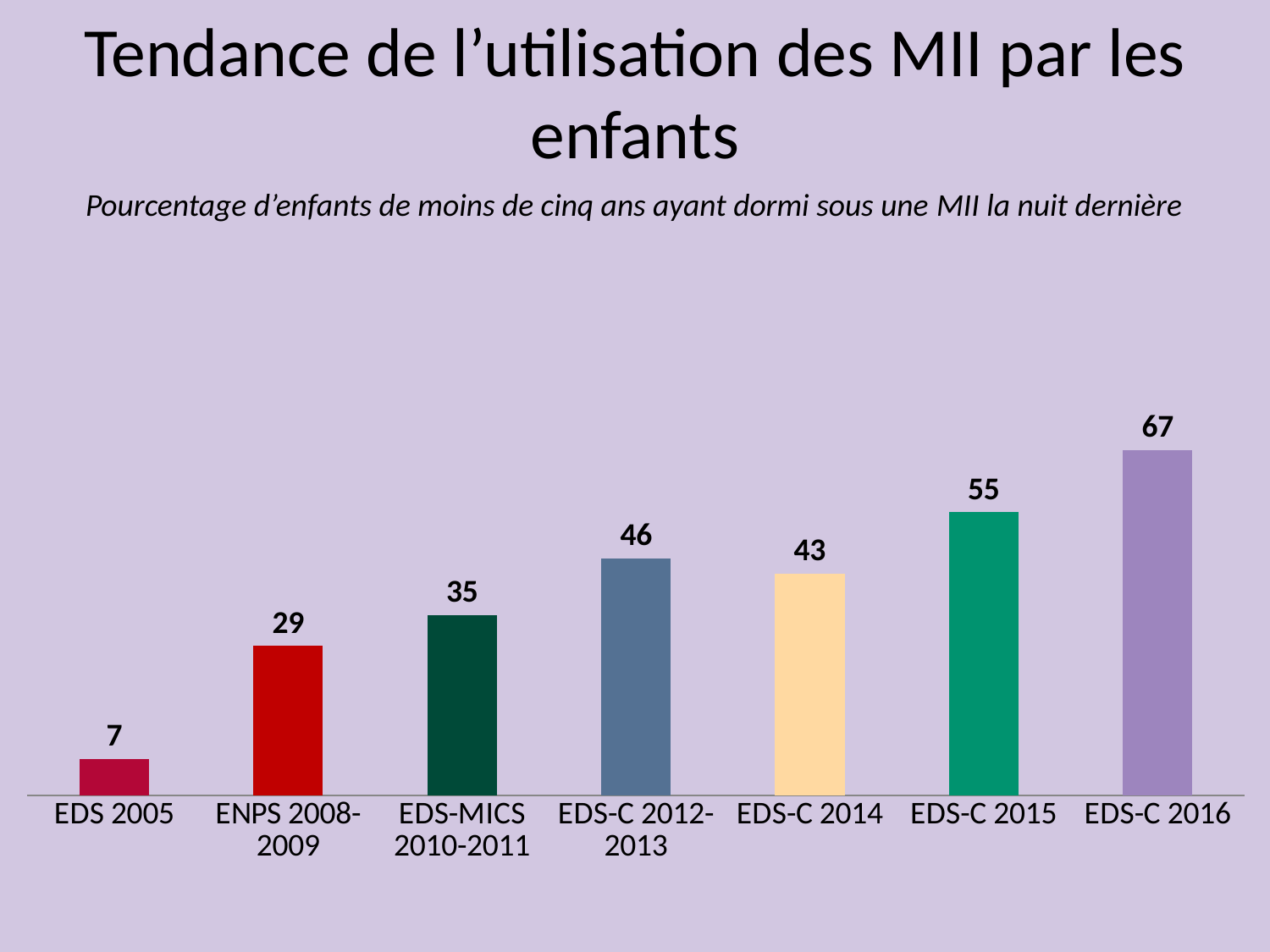

Tendance de l’utilisation des MII par les enfants
Pourcentage d’enfants de moins de cinq ans ayant dormi sous une MII la nuit dernière

### Chart

| Category |  |
|---|---|
| EDS 2005 | 7.0 |
| ENPS 2008-2009 | 29.0 |
| EDS-MICS 2010-2011 | 35.0 |
| EDS-C 2012-2013 | 46.0 |
| EDS-C 2014 | 43.0 |
| EDS-C 2015 | 55.0 |
| EDS-C 2016 | 67.0 |